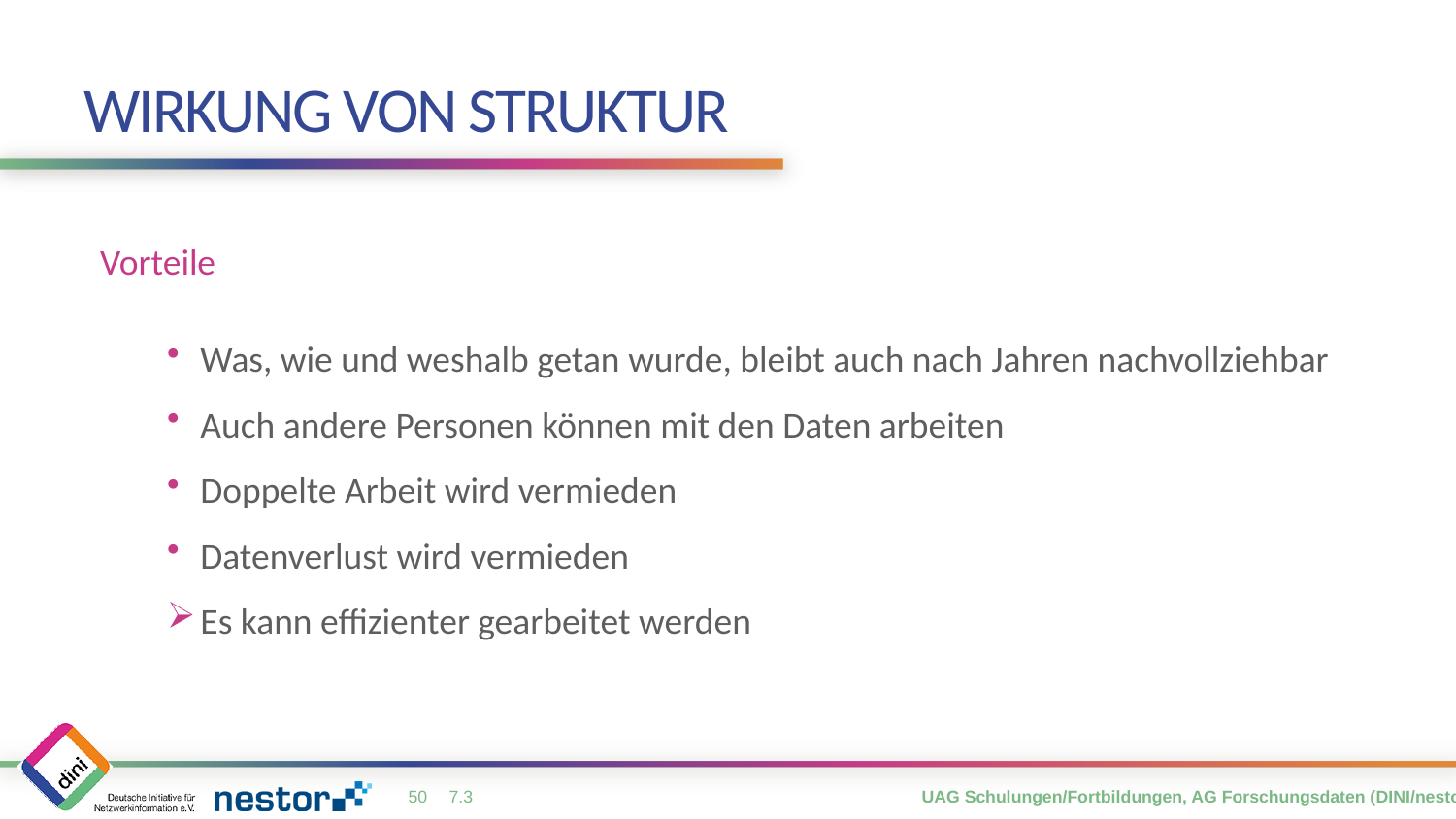

# Wirkung von Struktur
Vorteile
Was, wie und weshalb getan wurde, bleibt auch nach Jahren nachvollziehbar
Auch andere Personen können mit den Daten arbeiten
Doppelte Arbeit wird vermieden
Datenverlust wird vermieden
Es kann effizienter gearbeitet werden

50
7.3